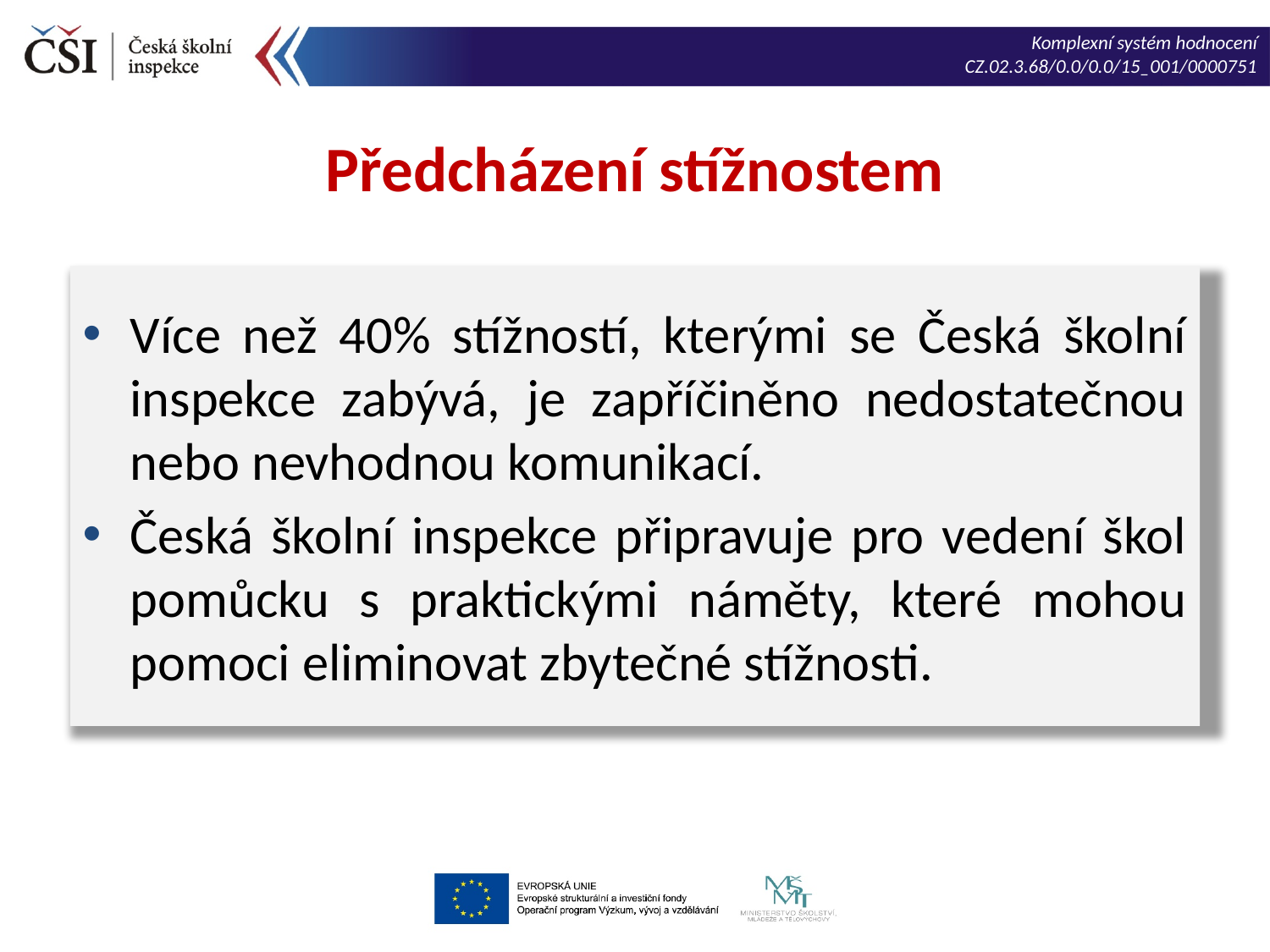

Předcházení stížnostem
Více než 40% stížností, kterými se Česká školní inspekce zabývá, je zapříčiněno nedostatečnou nebo nevhodnou komunikací.
Česká školní inspekce připravuje pro vedení škol pomůcku s praktickými náměty, které mohou pomoci eliminovat zbytečné stížnosti.